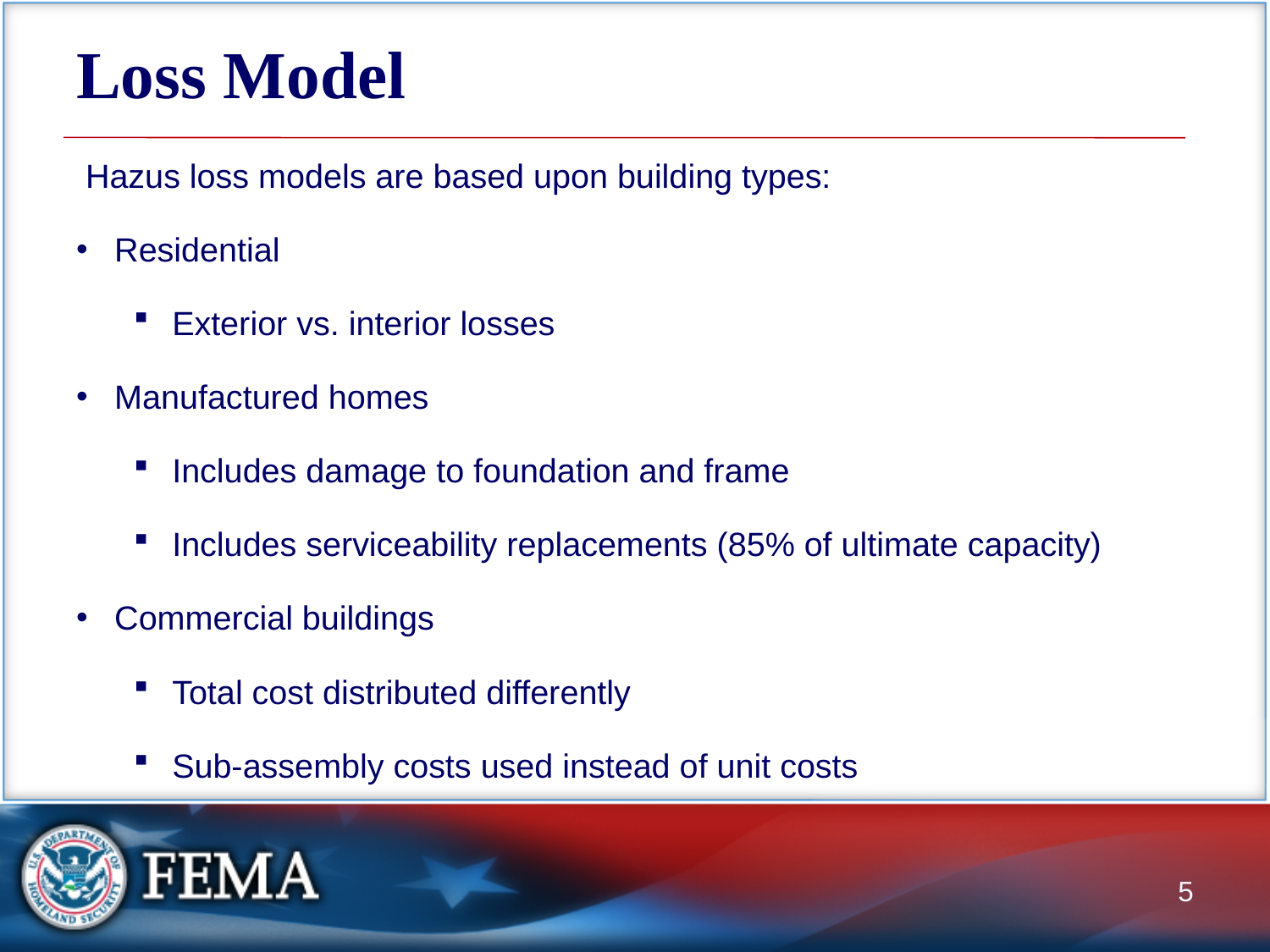

# Loss Model
 Hazus loss models are based upon building types:
Residential
Exterior vs. interior losses
Manufactured homes
Includes damage to foundation and frame
Includes serviceability replacements (85% of ultimate capacity)
Commercial buildings
Total cost distributed differently
Sub-assembly costs used instead of unit costs
5